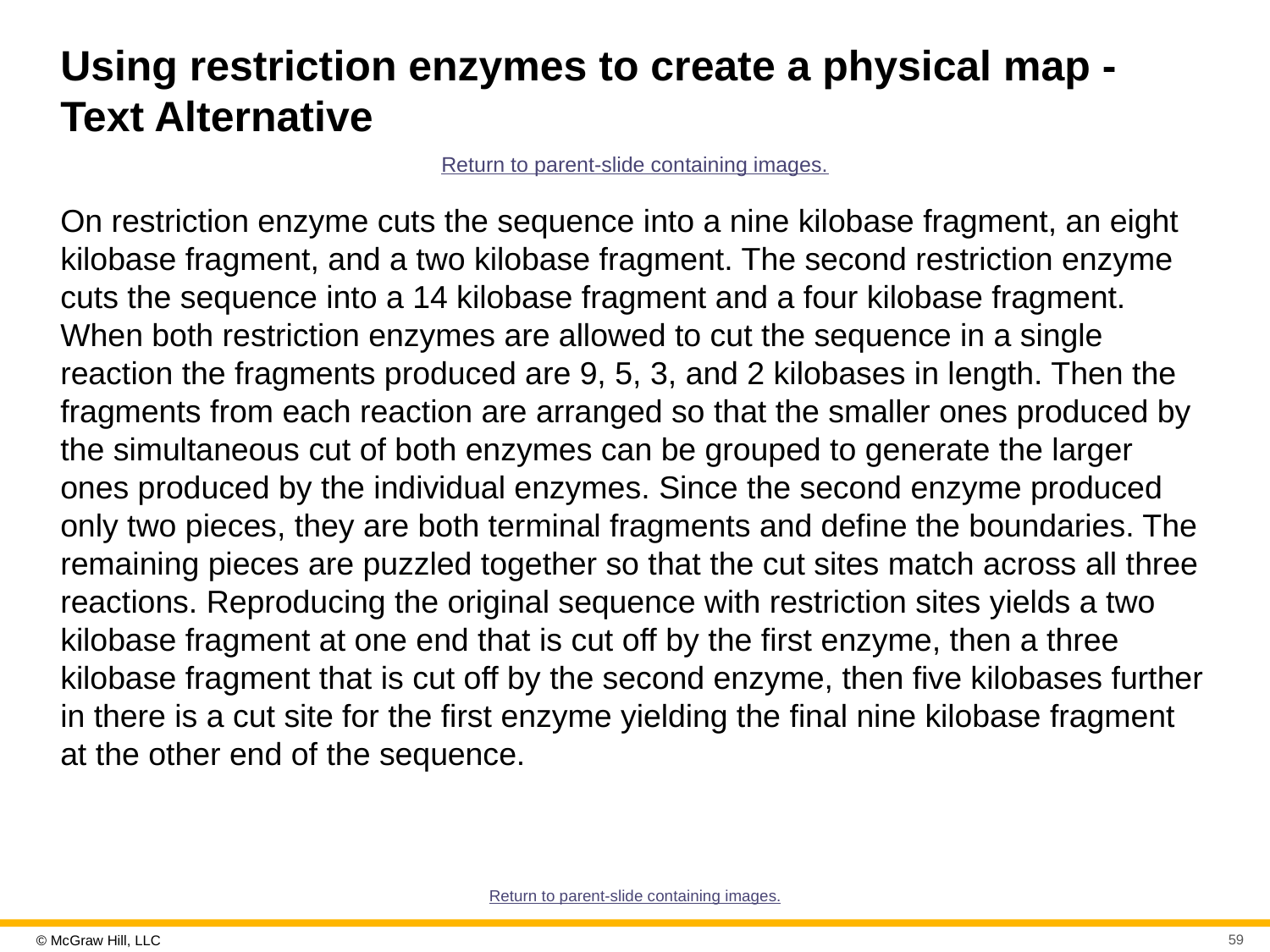

# Using restriction enzymes to create a physical map - Text Alternative
Return to parent-slide containing images.
On restriction enzyme cuts the sequence into a nine kilobase fragment, an eight kilobase fragment, and a two kilobase fragment. The second restriction enzyme cuts the sequence into a 14 kilobase fragment and a four kilobase fragment. When both restriction enzymes are allowed to cut the sequence in a single reaction the fragments produced are 9, 5, 3, and 2 kilobases in length. Then the fragments from each reaction are arranged so that the smaller ones produced by the simultaneous cut of both enzymes can be grouped to generate the larger ones produced by the individual enzymes. Since the second enzyme produced only two pieces, they are both terminal fragments and define the boundaries. The remaining pieces are puzzled together so that the cut sites match across all three reactions. Reproducing the original sequence with restriction sites yields a two kilobase fragment at one end that is cut off by the first enzyme, then a three kilobase fragment that is cut off by the second enzyme, then five kilobases further in there is a cut site for the first enzyme yielding the final nine kilobase fragment at the other end of the sequence.
Return to parent-slide containing images.
59